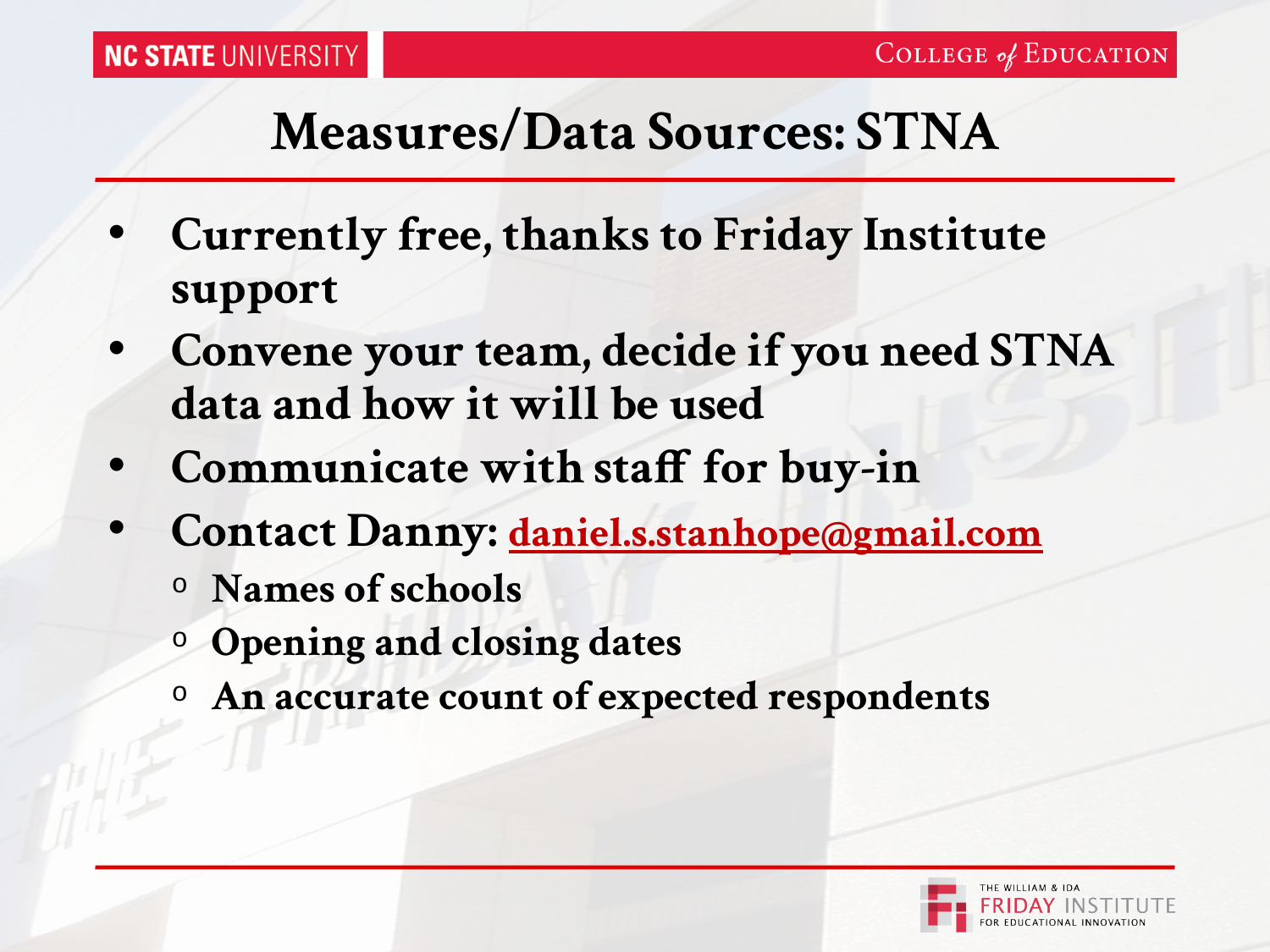

# Measures/Data Sources: STNA
Currently free, thanks to Friday Institute support
Convene your team, decide if you need STNA data and how it will be used
Communicate with staff for buy-in
Contact Danny: daniel.s.stanhope@gmail.com
Names of schools
Opening and closing dates
An accurate count of expected respondents